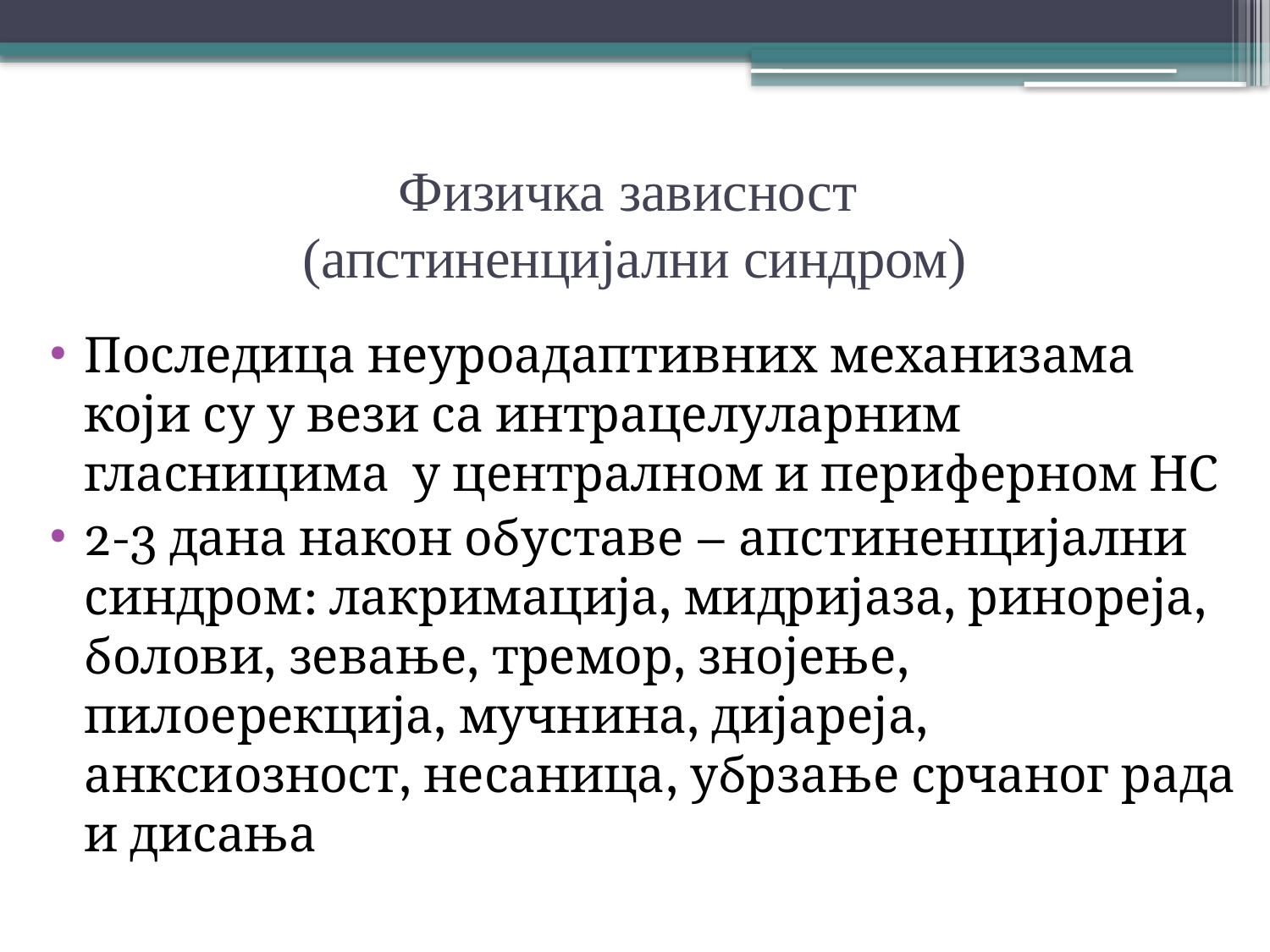

# Физичка зависност (апстиненцијални синдром)
Последица неуроадаптивних механизама који су у вези са интрацелуларним гласницима  у централном и периферном НС
2-3 дана након обуставе – апстиненцијални синдром: лакримација, мидријаза, ринореја, болови, зевање, тремор, знојење, пилоерекција, мучнина, дијареја, анксиозност, несаница, убрзање срчаног рада и дисања